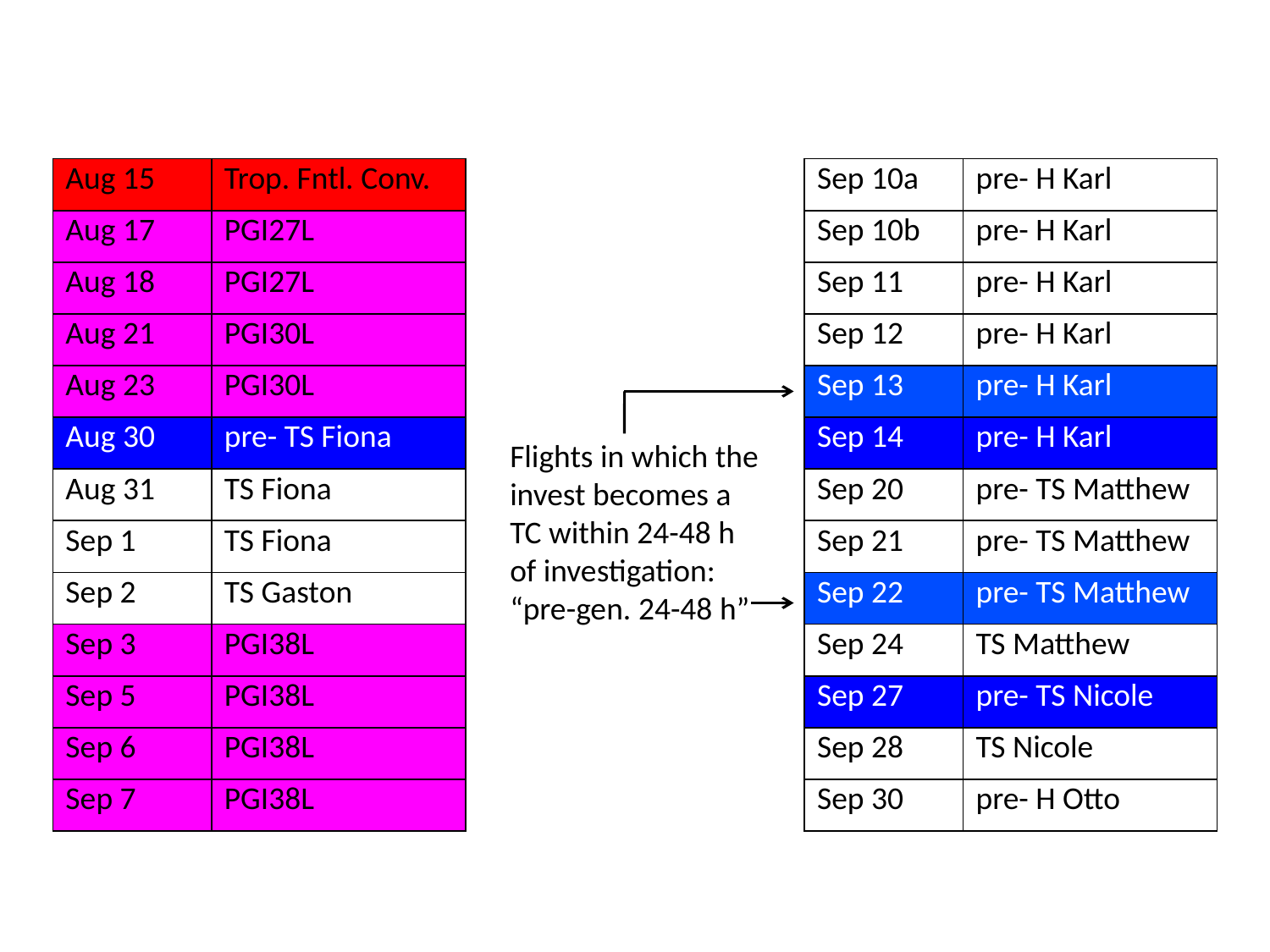

| Aug 15 | Trop. Fntl. Conv. |
| --- | --- |
| Aug 17 | PGI27L |
| Aug 18 | PGI27L |
| Aug 21 | PGI30L |
| Aug 23 | PGI30L |
| Aug 30 | pre- TS Fiona |
| Aug 31 | TS Fiona |
| Sep 1 | TS Fiona |
| Sep 2 | TS Gaston |
| Sep 3 | PGI38L |
| Sep 5 | PGI38L |
| Sep 6 | PGI38L |
| Sep 7 | PGI38L |
| Sep 10a | pre- H Karl |
| --- | --- |
| Sep 10b | pre- H Karl |
| Sep 11 | pre- H Karl |
| Sep 12 | pre- H Karl |
| Sep 13 | pre- H Karl |
| Sep 14 | pre- H Karl |
| Sep 20 | pre- TS Matthew |
| Sep 21 | pre- TS Matthew |
| Sep 22 | pre- TS Matthew |
| Sep 24 | TS Matthew |
| Sep 27 | pre- TS Nicole |
| Sep 28 | TS Nicole |
| Sep 30 | pre- H Otto |
Flights in which the invest becomes a TC within 24-48 h of investigation:
“pre-gen. 24-48 h”